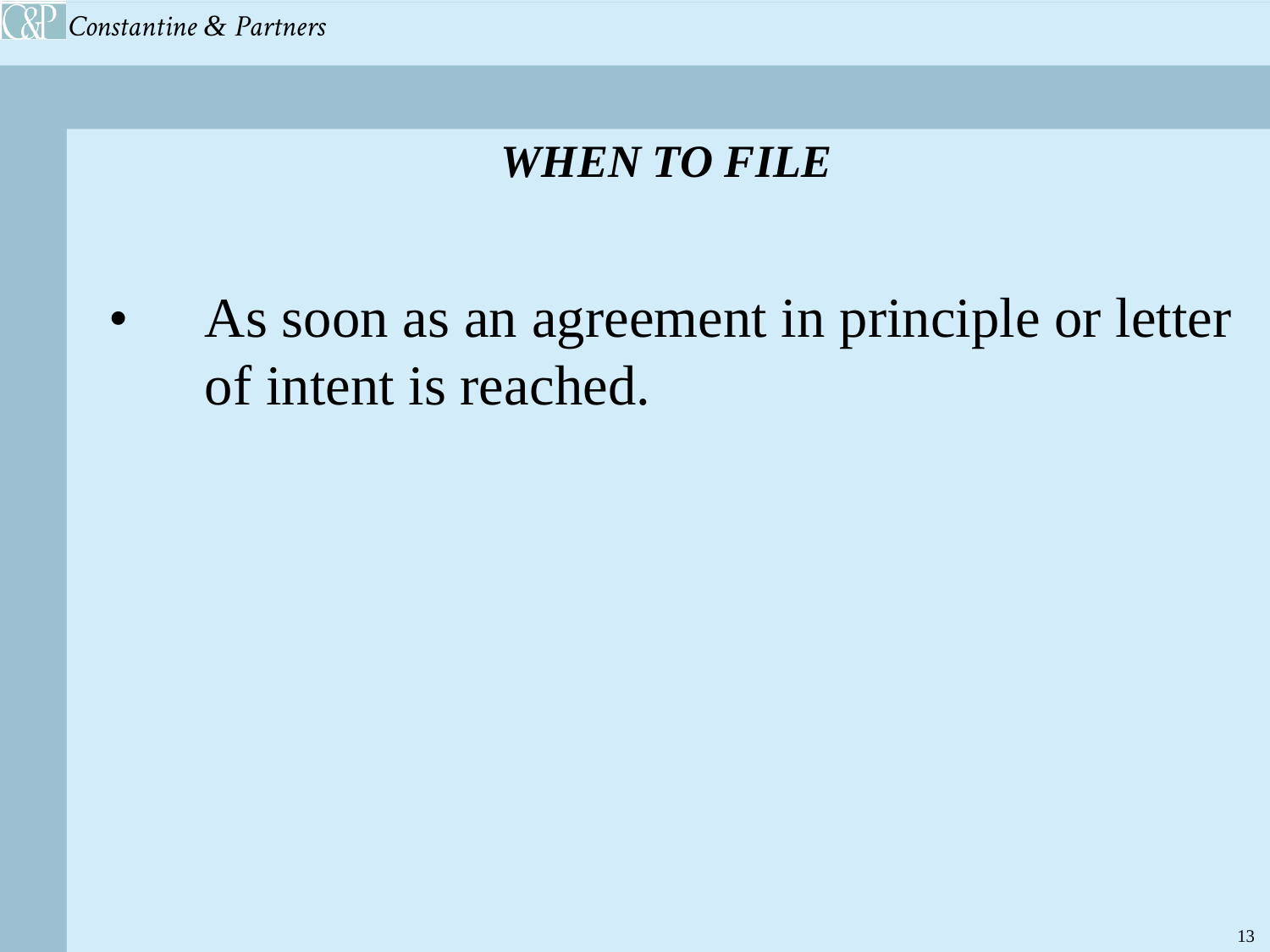

WHEN TO FILE
•	As soon as an agreement in principle or letter 		of intent is reached.